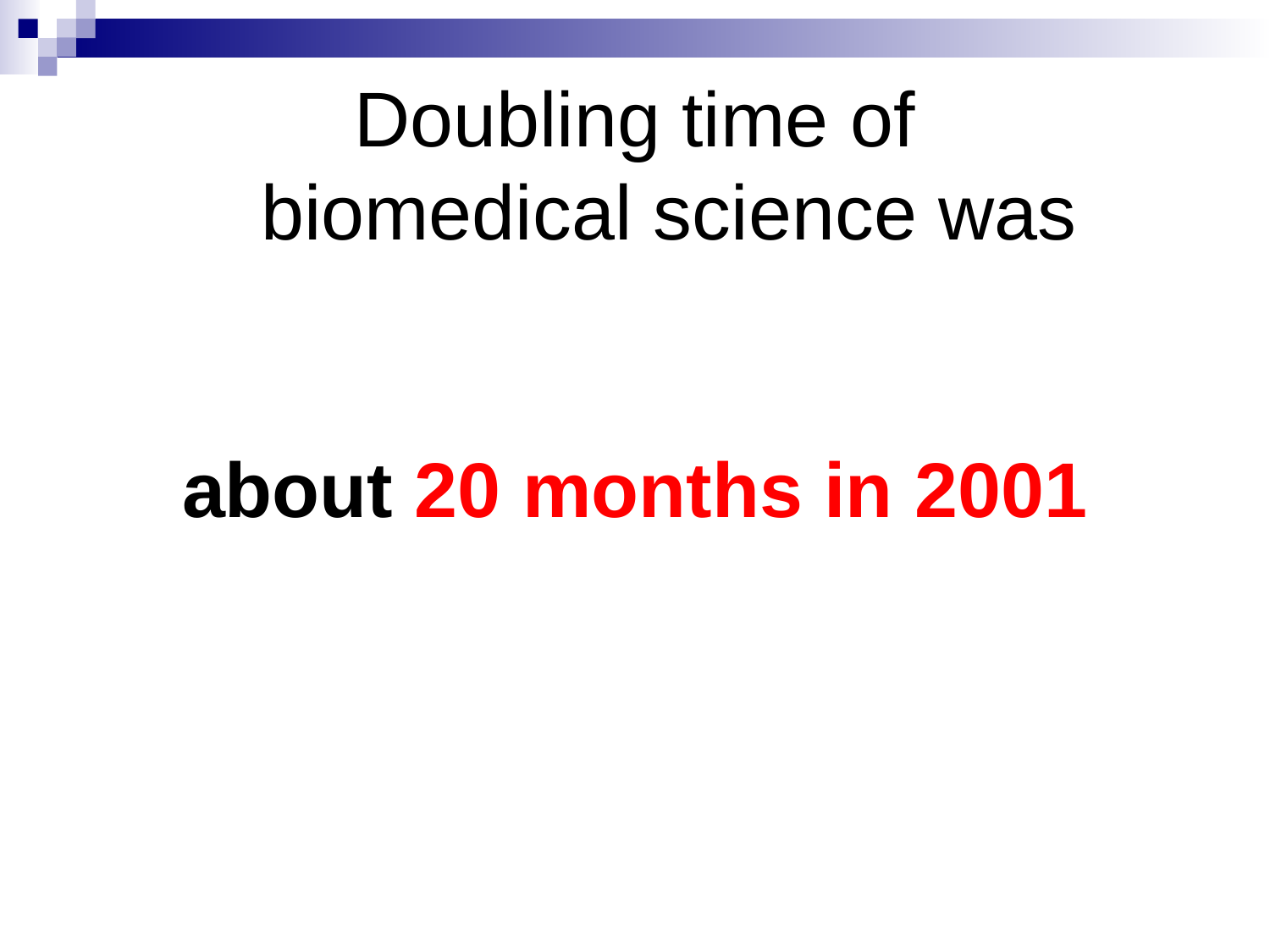

Doubling time of
 biomedical science was
about 20 months in 2001